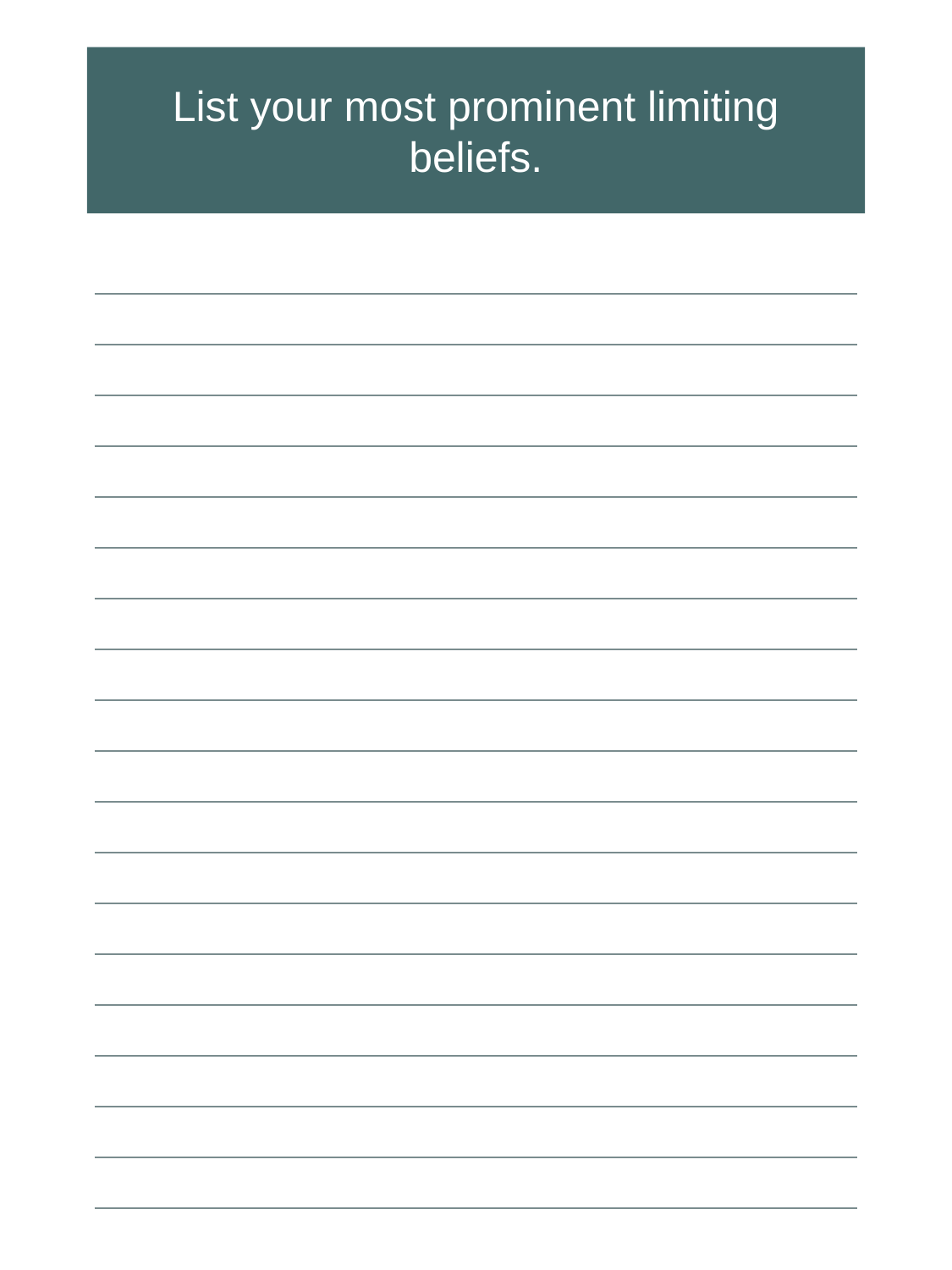

List your most prominent limiting beliefs.
|  |
| --- |
|  |
|  |
|  |
|  |
|  |
|  |
|  |
|  |
|  |
|  |
|  |
|  |
|  |
|  |
|  |
|  |
|  |